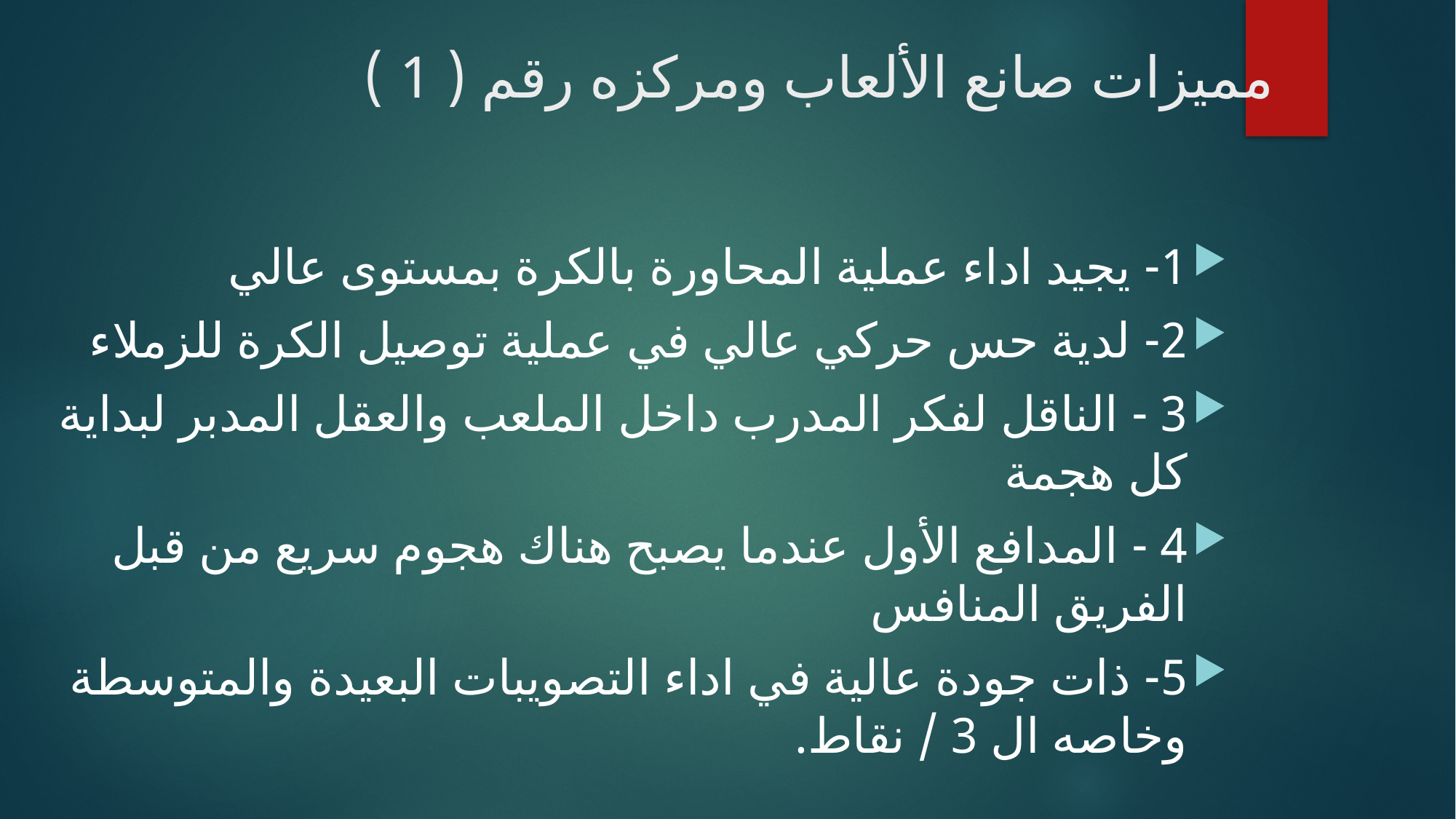

مميزات صانع الألعاب ومركزه رقم ( 1 )
1- يجيد اداء عملية المحاورة بالكرة بمستوى عالي
2- لدية حس حركي عالي في عملية توصيل الكرة للزملاء
3 - الناقل لفكر المدرب داخل الملعب والعقل المدبر لبداية كل هجمة
4 - المدافع الأول عندما يصبح هناك هجوم سريع من قبل الفريق المنافس
5- ذات جودة عالية في اداء التصويبات البعيدة والمتوسطة وخاصه ال 3 / نقاط.